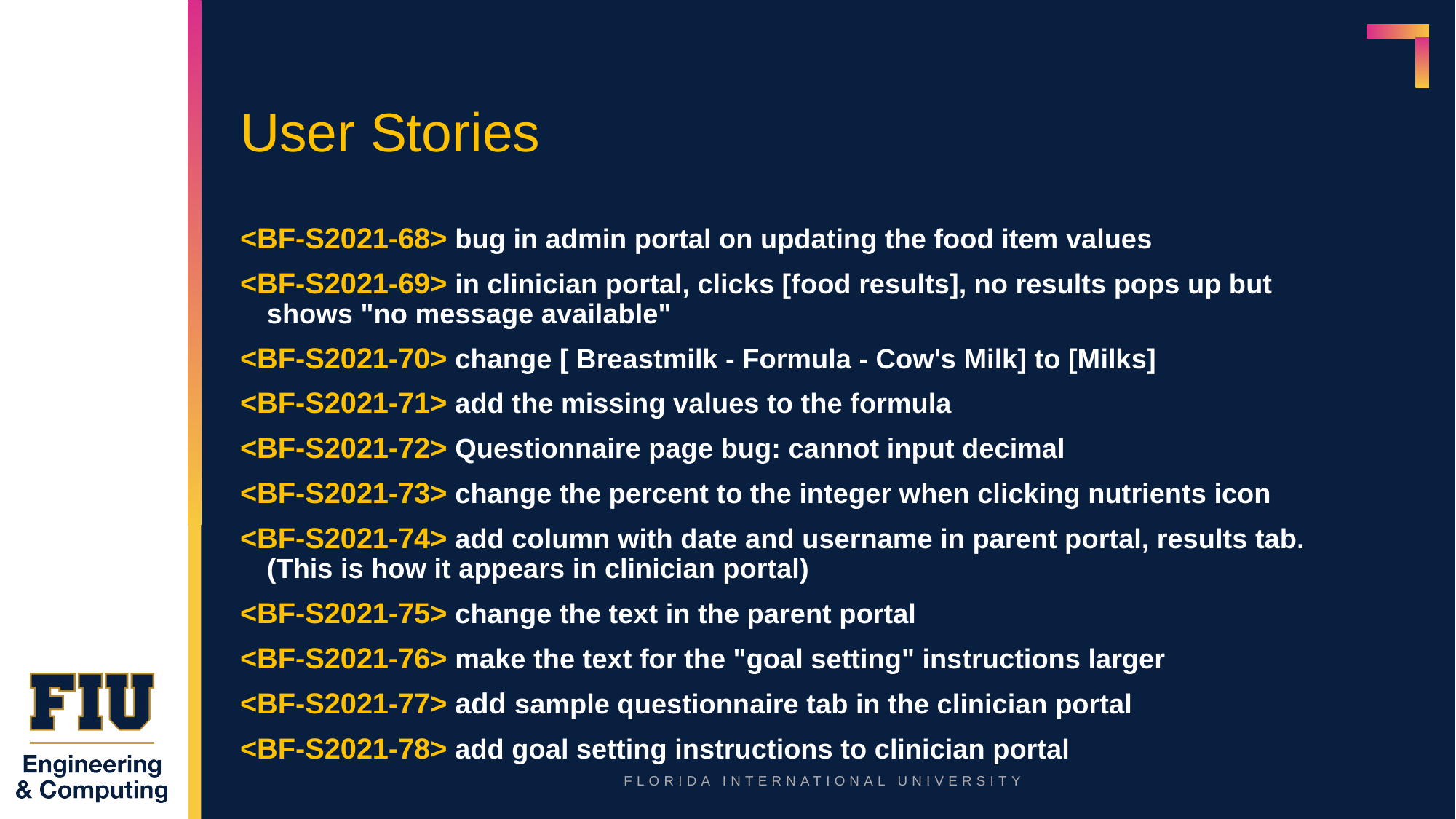

# User Stories
<BF-S2021-68> bug in admin portal on updating the food item values
<BF-S2021-69> in clinician portal, clicks [food results], no results pops up but 			shows "no message available"
<BF-S2021-70> change [ Breastmilk - Formula - Cow's Milk] to [Milks]
<BF-S2021-71> add the missing values to the formula
<BF-S2021-72> Questionnaire page bug: cannot input decimal
<BF-S2021-73> change the percent to the integer when clicking nutrients icon
<BF-S2021-74> add column with date and username in parent portal, results tab. 		(This is how it appears in clinician portal)
<BF-S2021-75> change the text in the parent portal
<BF-S2021-76> make the text for the "goal setting" instructions larger
<BF-S2021-77> add sample questionnaire tab in the clinician portal
<BF-S2021-78> add goal setting instructions to clinician portal